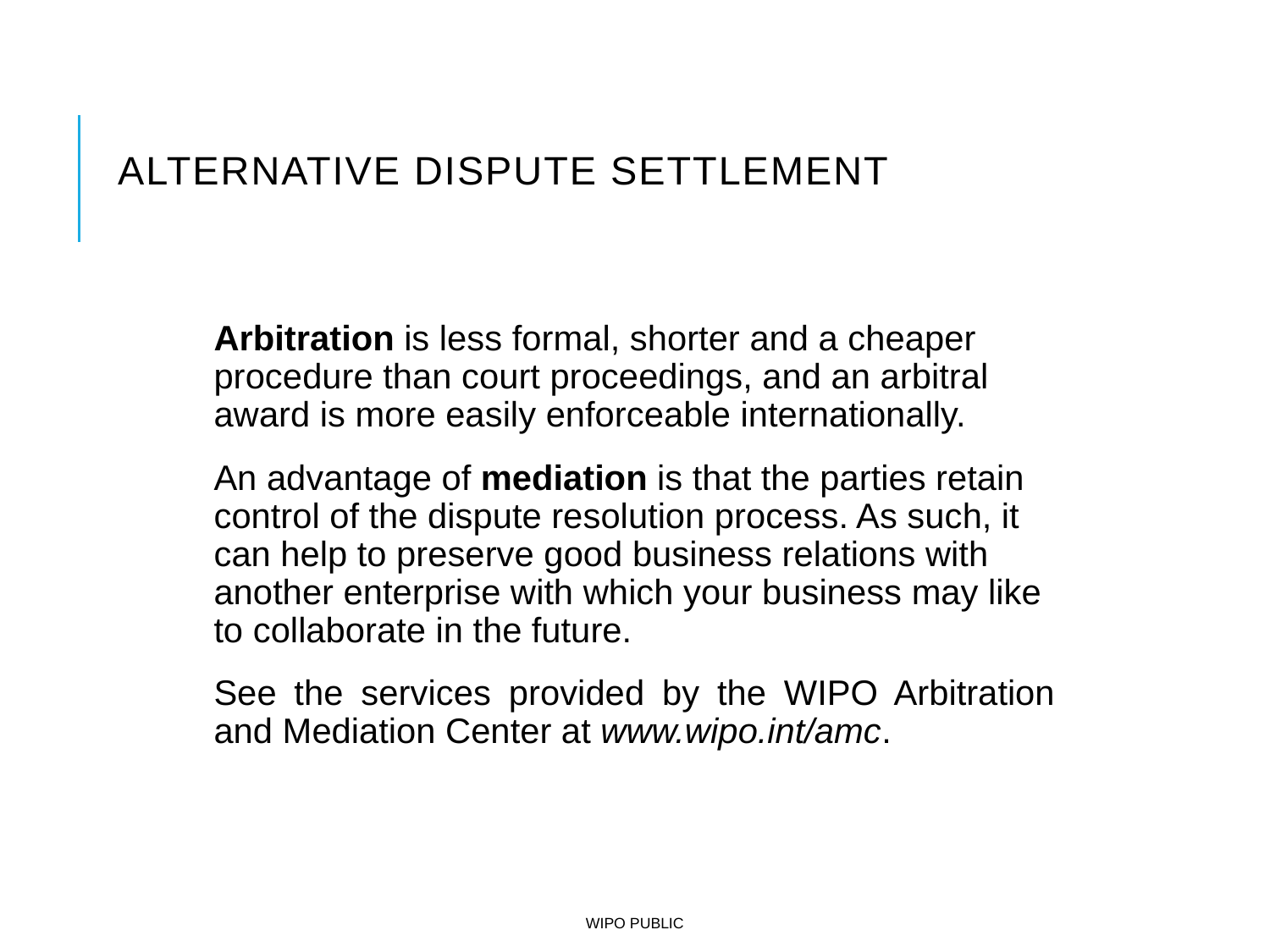

# Alternative dispute settlement
Arbitration is less formal, shorter and a cheaper procedure than court proceedings, and an arbitral award is more easily enforceable internationally.
An advantage of mediation is that the parties retain control of the dispute resolution process. As such, it can help to preserve good business relations with another enterprise with which your business may like to collaborate in the future.
See the services provided by the WIPO Arbitration and Mediation Center at www.wipo.int/amc.